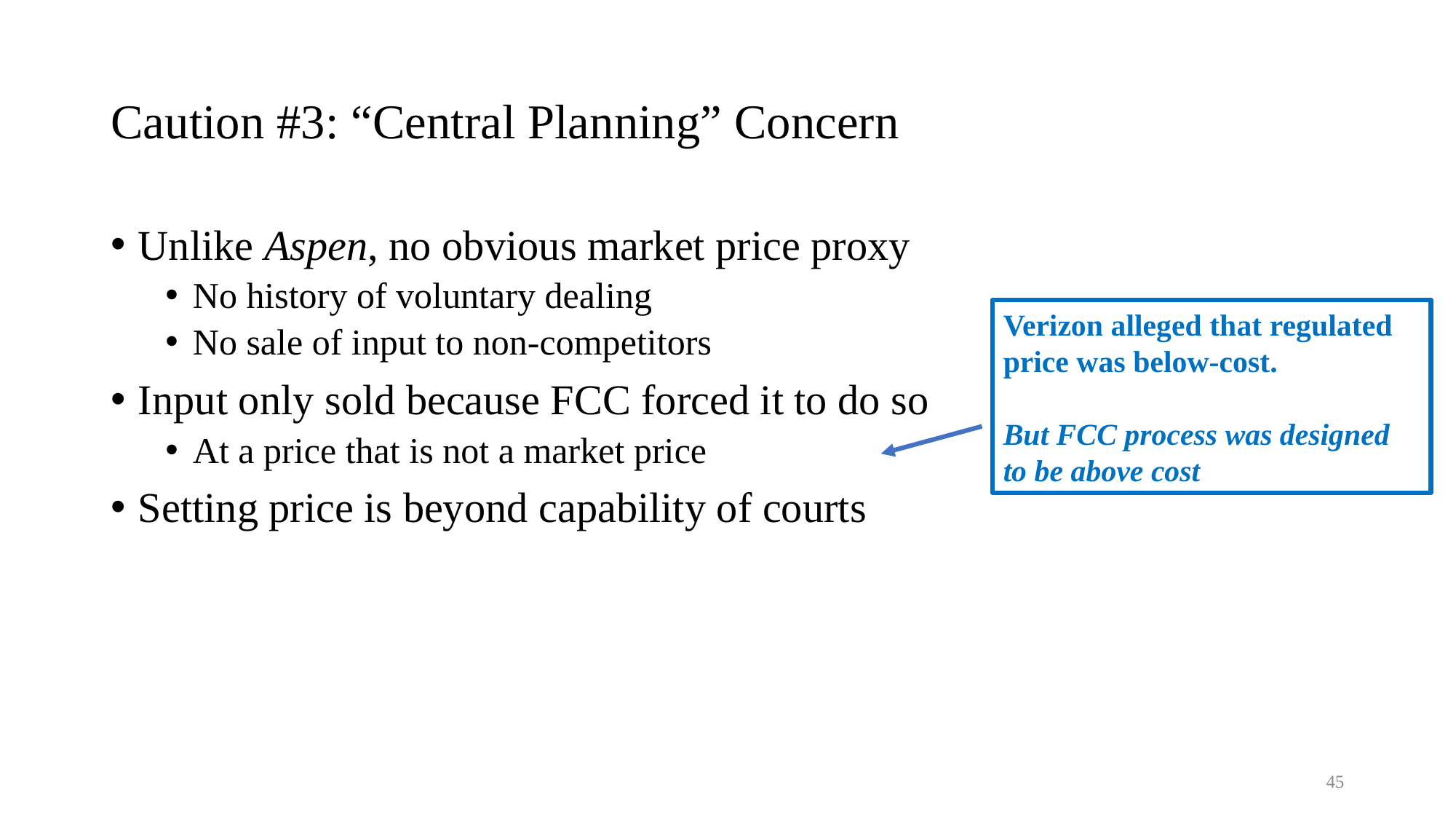

# Caution #3: “Central Planning” Concern
Unlike Aspen, no obvious market price proxy
No history of voluntary dealing
No sale of input to non-competitors
Input only sold because FCC forced it to do so
At a price that is not a market price
Setting price is beyond capability of courts

Verizon alleged that regulated price was below-cost.
But FCC process was designed to be above cost
45